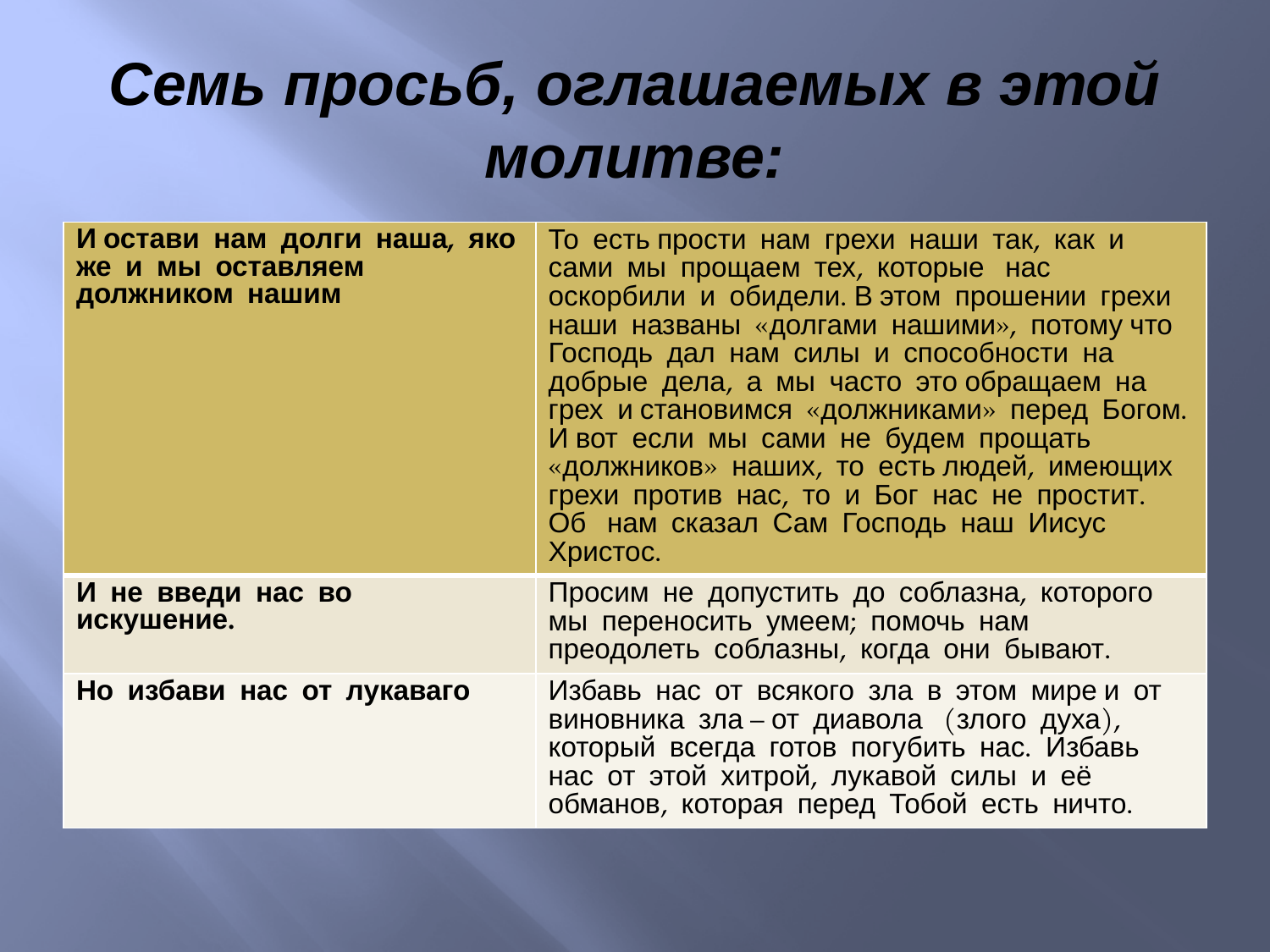

# Семь просьб, оглашаемых в этой молитве:
| И остави нам долги наша, яко же и мы оставляем должником нашим | То есть прости нам грехи наши так, как и сами мы прощаем тех, которые нас оскорбили и обидели. В этом прошении грехи наши названы «долгами нашими», потому что Господь дал нам силы и способности на добрые дела, а мы часто это обращаем на грех и становимся «должниками» перед Богом. И вот если мы сами не будем прощать «должников» наших, то есть людей, имеющих грехи против нас, то и Бог нас не простит. Об нам сказал Сам Господь наш Иисус Христос. |
| --- | --- |
| И не введи нас во искушение. | Просим не допустить до соблазна, которого мы переносить умеем; помочь нам преодолеть соблазны, когда они бывают. |
| Но избави нас от лукаваго | Избавь нас от всякого зла в этом мире и от виновника зла – от диавола (злого духа), который всегда готов погубить нас. Избавь нас от этой хитрой, лукавой силы и её обманов, которая перед Тобой есть ничто. |